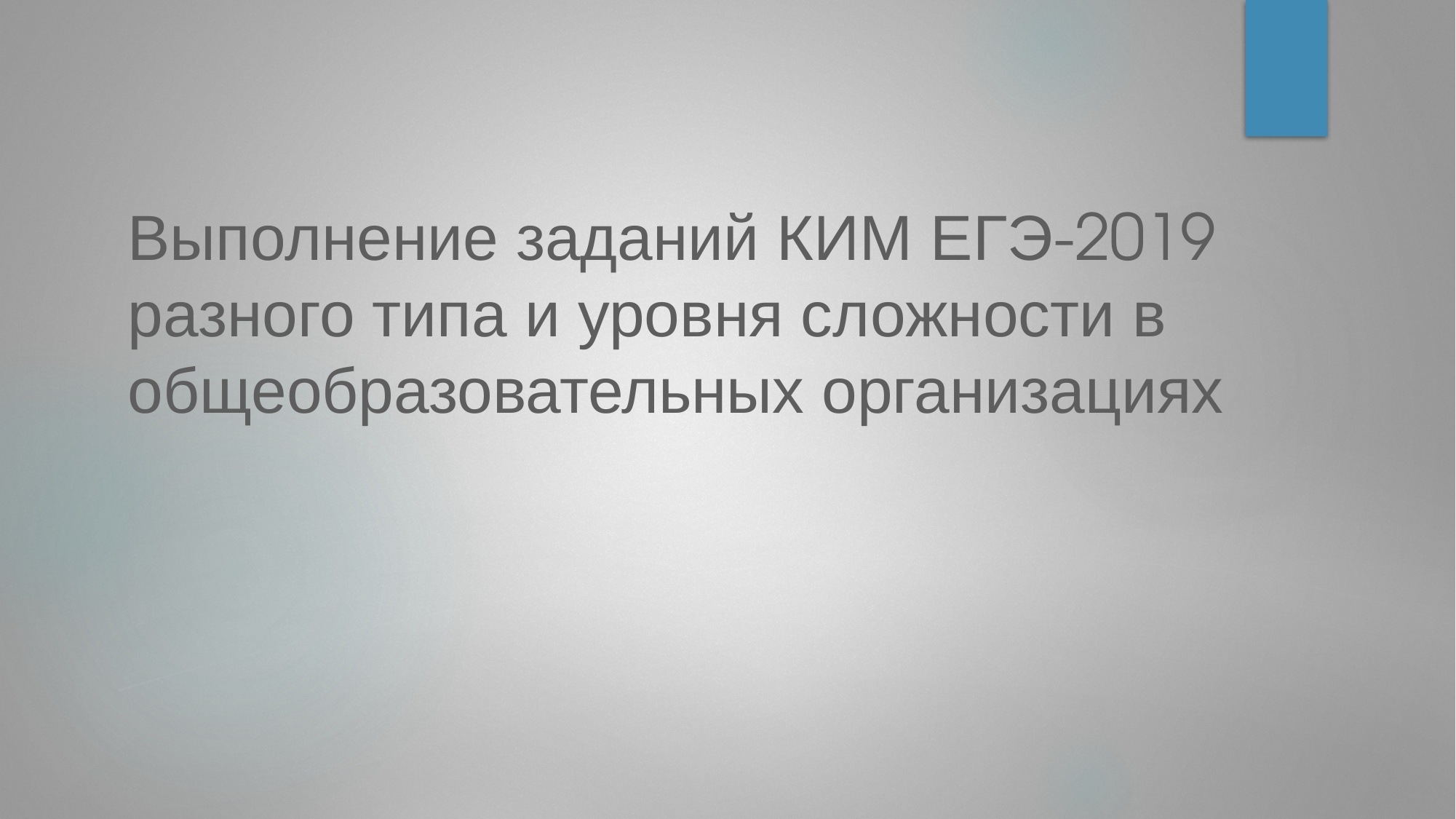

# Выполнение заданий КИМ ЕГЭ-2019 разного типа и уровня сложности в общеобразовательных организациях